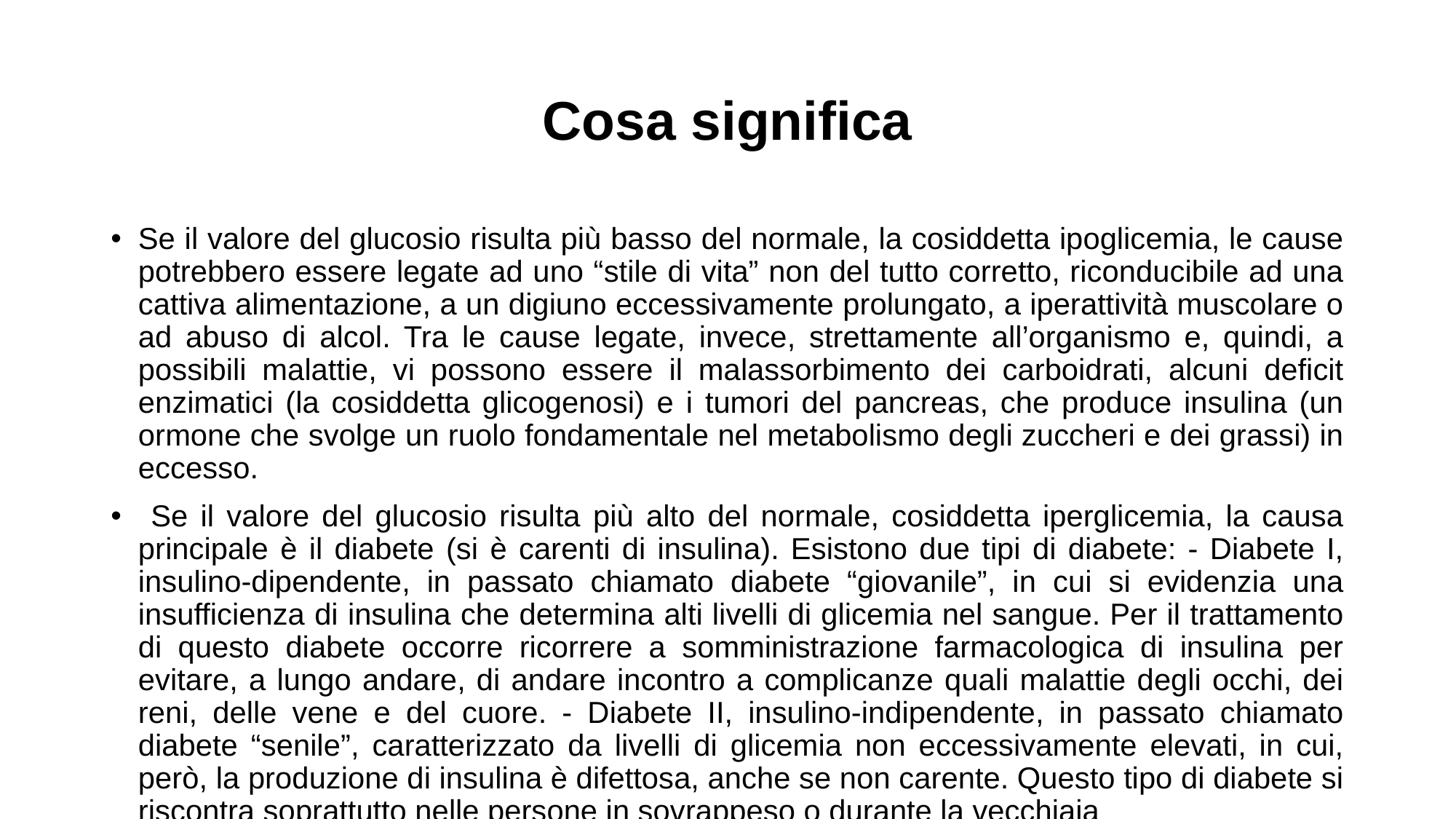

# Cosa significa
Se il valore del glucosio risulta più basso del normale, la cosiddetta ipoglicemia, le cause potrebbero essere legate ad uno “stile di vita” non del tutto corretto, riconducibile ad una cattiva alimentazione, a un digiuno eccessivamente prolungato, a iperattività muscolare o ad abuso di alcol. Tra le cause legate, invece, strettamente all’organismo e, quindi, a possibili malattie, vi possono essere il malassorbimento dei carboidrati, alcuni deficit enzimatici (la cosiddetta glicogenosi) e i tumori del pancreas, che produce insulina (un ormone che svolge un ruolo fondamentale nel metabolismo degli zuccheri e dei grassi) in eccesso.
 Se il valore del glucosio risulta più alto del normale, cosiddetta iperglicemia, la causa principale è il diabete (si è carenti di insulina). Esistono due tipi di diabete: - Diabete I, insulino-dipendente, in passato chiamato diabete “giovanile”, in cui si evidenzia una insufficienza di insulina che determina alti livelli di glicemia nel sangue. Per il trattamento di questo diabete occorre ricorrere a somministrazione farmacologica di insulina per evitare, a lungo andare, di andare incontro a complicanze quali malattie degli occhi, dei reni, delle vene e del cuore. - Diabete II, insulino-indipendente, in passato chiamato diabete “senile”, caratterizzato da livelli di glicemia non eccessivamente elevati, in cui, però, la produzione di insulina è difettosa, anche se non carente. Questo tipo di diabete si riscontra soprattutto nelle persone in sovrappeso o durante la vecchiaia